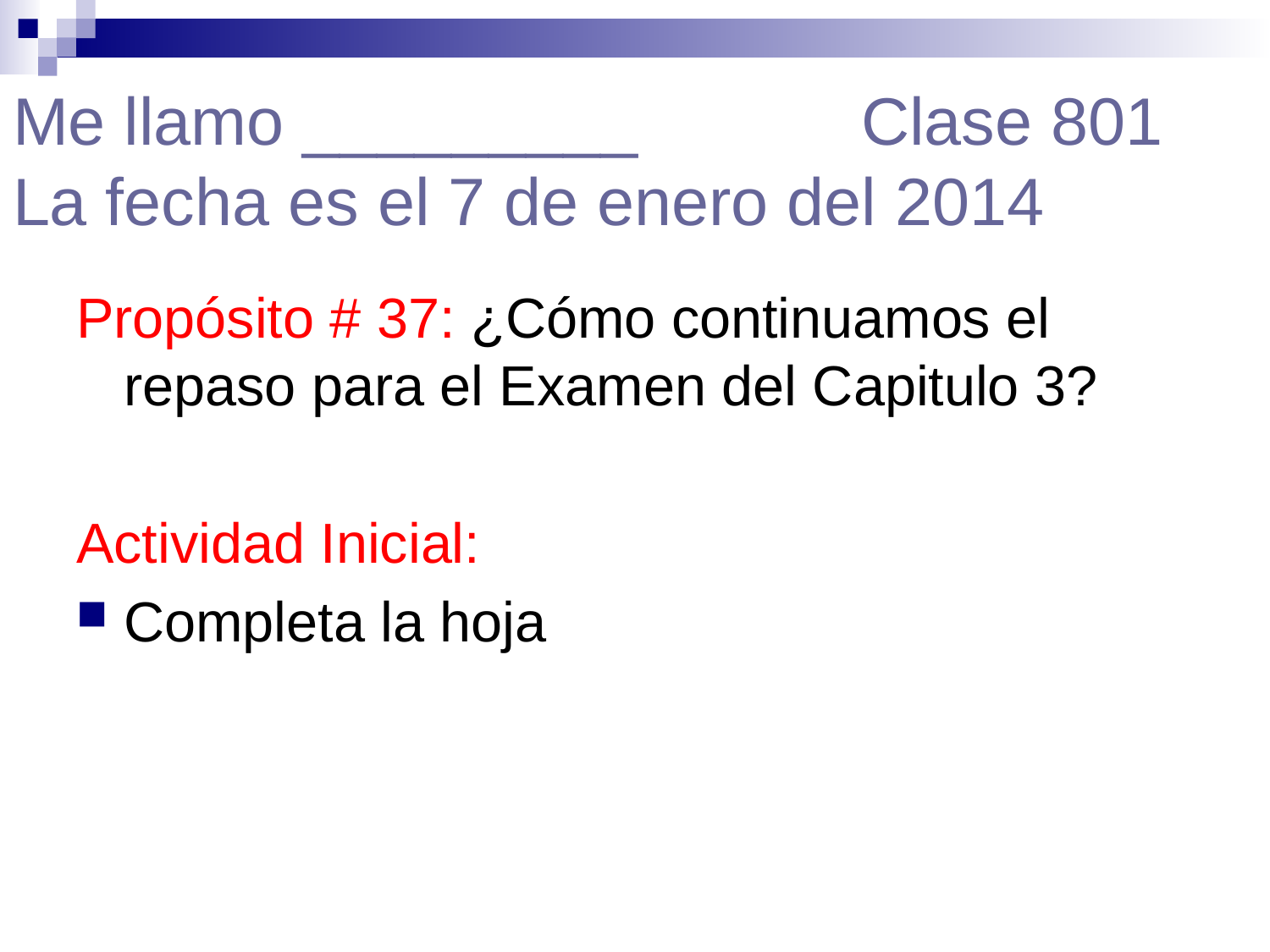

# Me llamo _________            Clase 801 La fecha es el 7 de enero del 2014
Propósito # 37: ¿Cómo continuamos el repaso para el Examen del Capitulo 3?

Actividad Inicial:
Completa la hoja